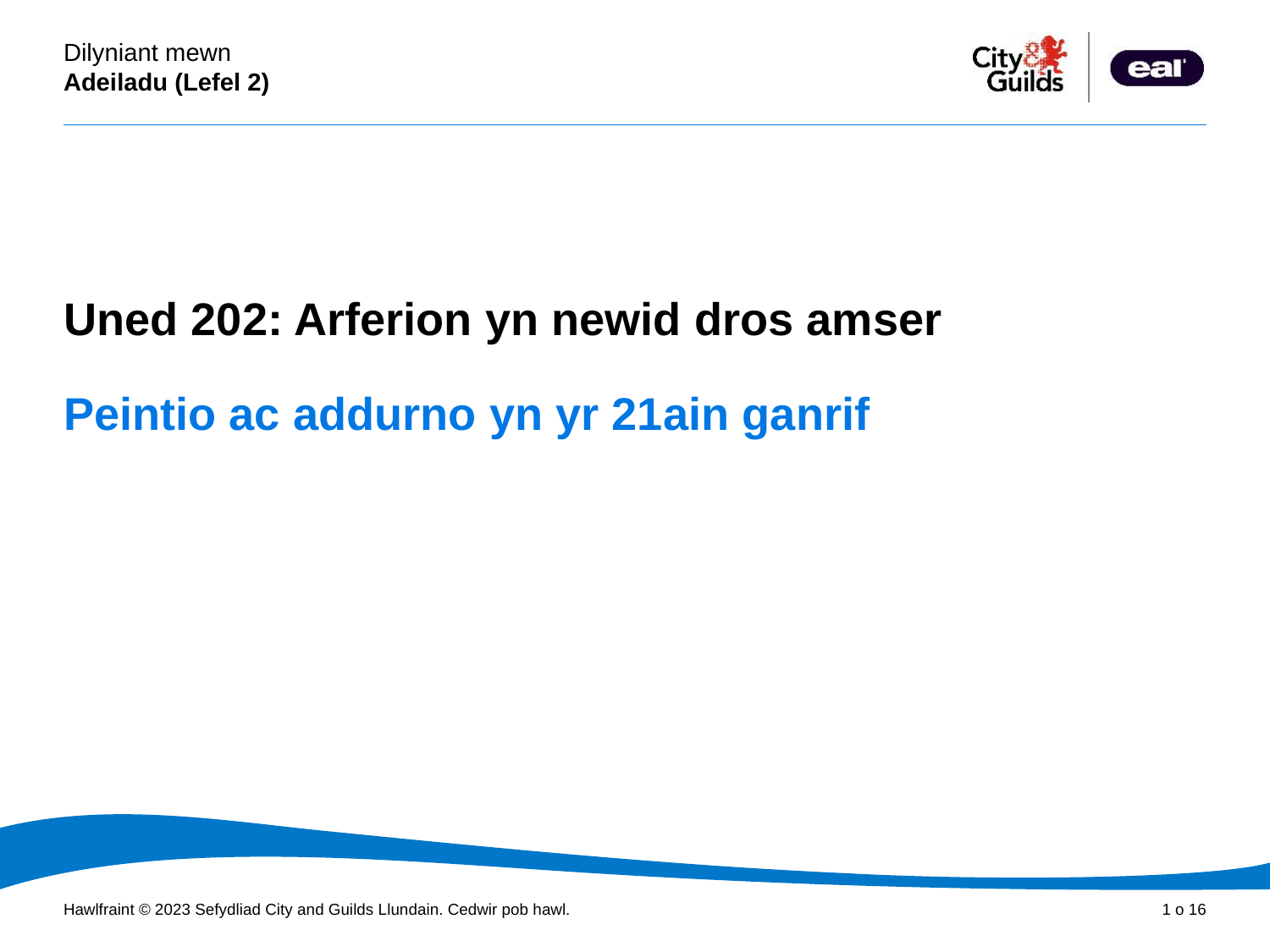

Cyflwyniad PowerPoint
Uned 202: Arferion yn newid dros amser
# Peintio ac addurno yn yr 21ain ganrif